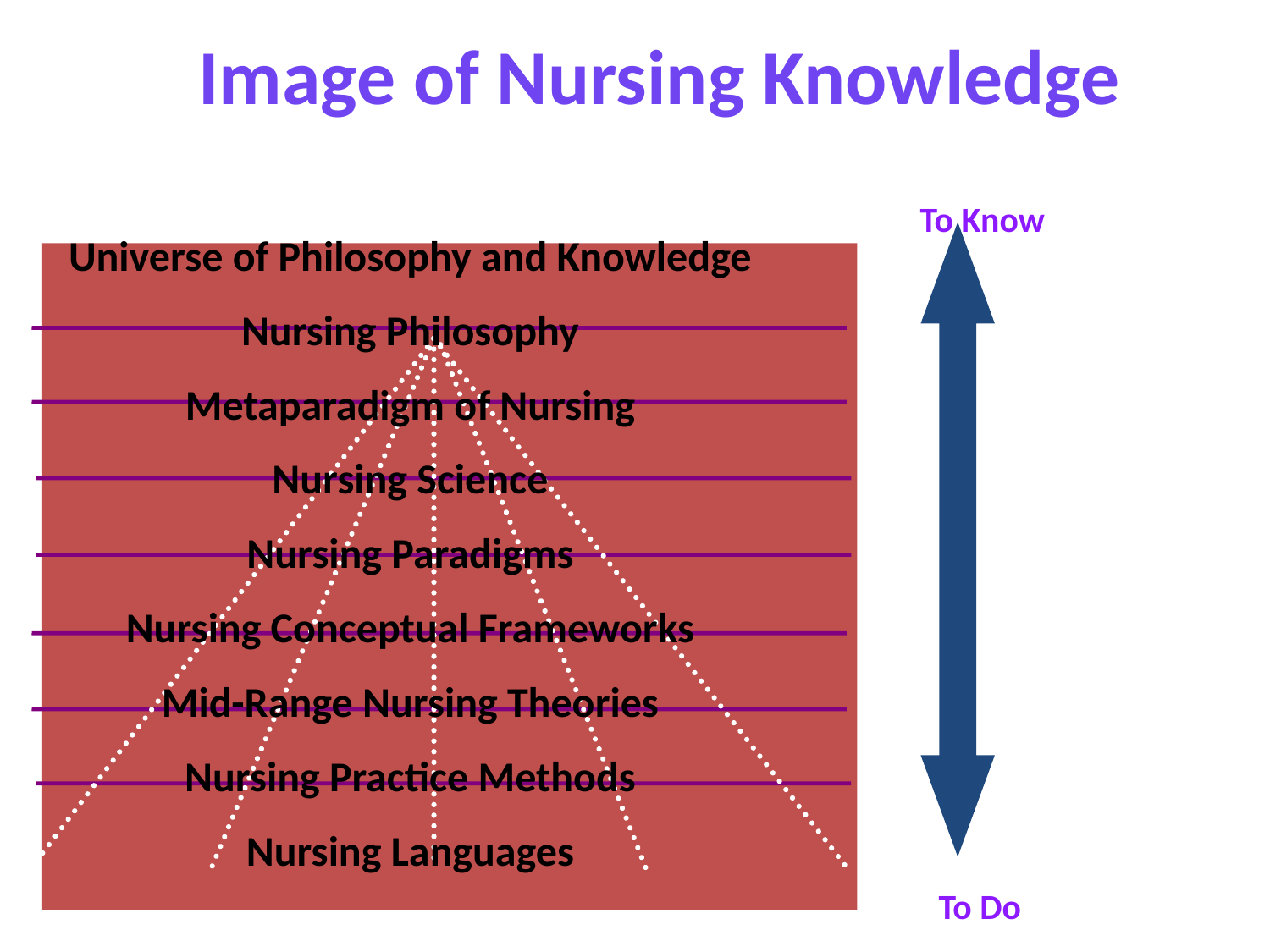

Image of Nursing Knowledge

Universe of Philosophy and Knowledge
Nursing Philosophy
Metaparadigm of Nursing
Nursing Science
Nursing Paradigms
Nursing Conceptual Frameworks
Mid-Range Nursing Theories
Nursing Practice Methods
Nursing Languages
To Know

To Do